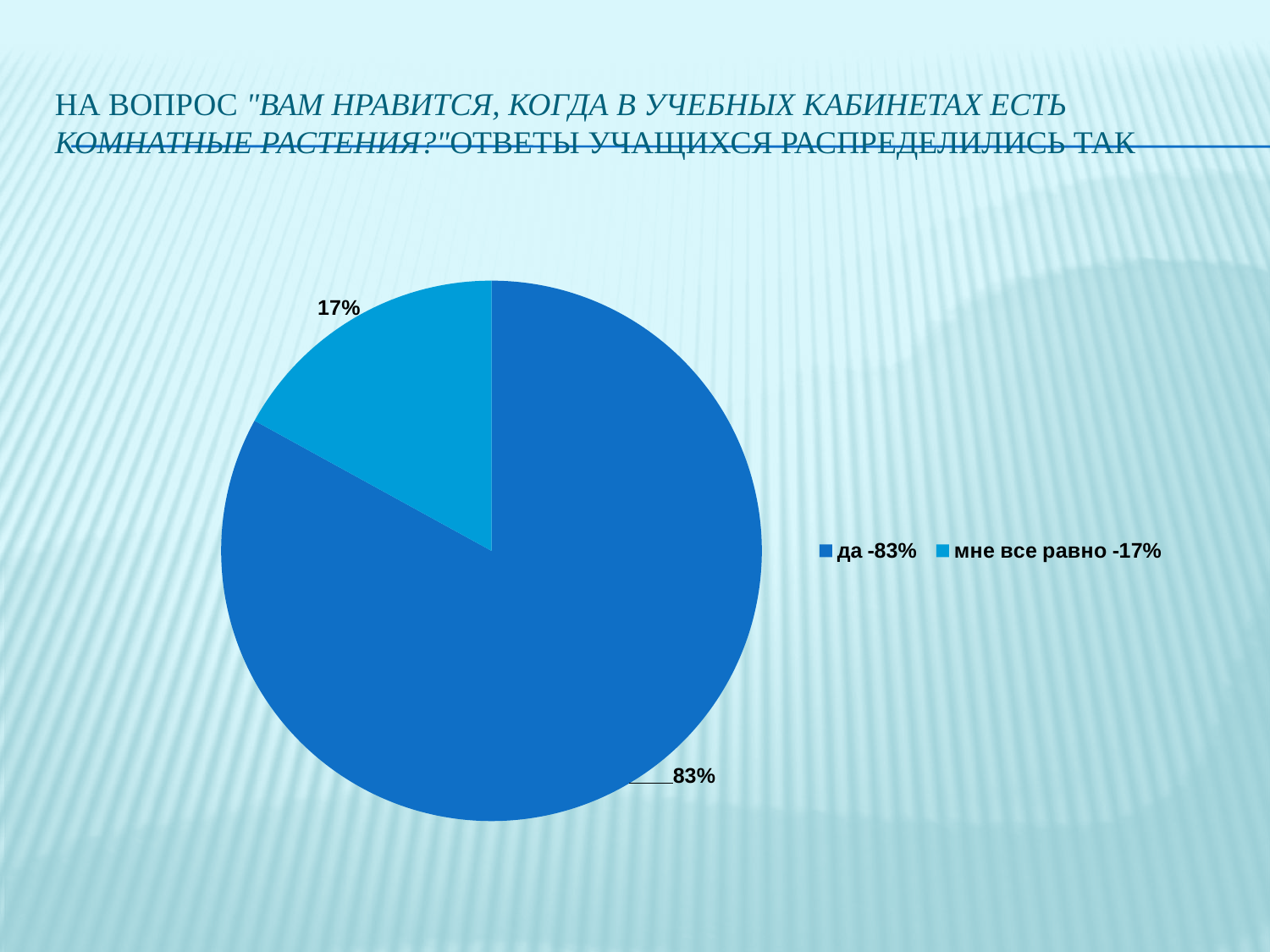

# На вопрос "Вам нравится, когда в учебных кабинетах есть  комнатные растения?"ответы учащихся распределились так

### Chart

| Category | Продажи |
|---|---|
| да -83% | 0.8300000000000006 |
| мне все равно -17% | 0.17 |